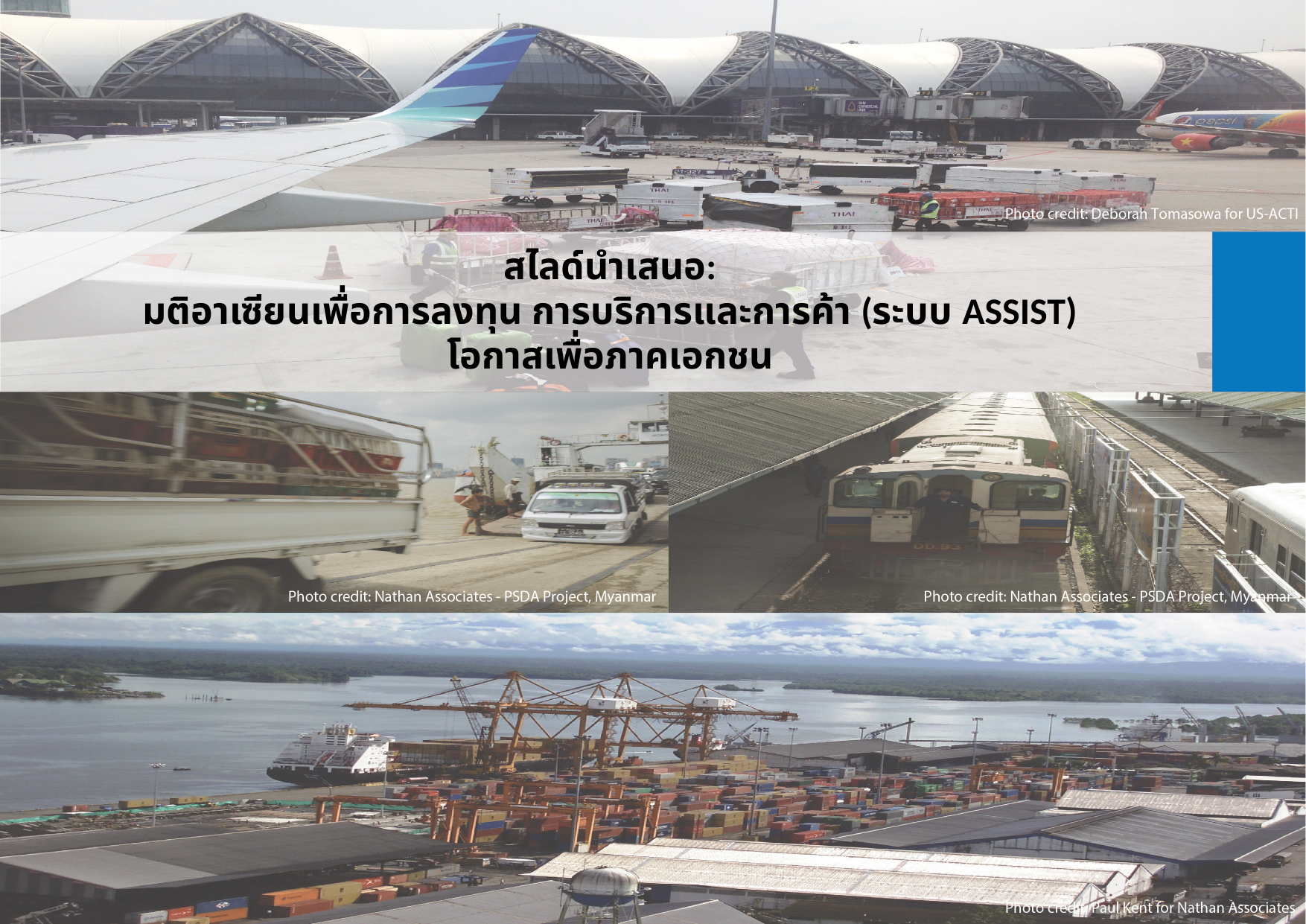

สไลด์นำเสนอ:
มติอาเซียนเพื่อการลงทุน การบริการและการค้า (ระบบ ASSIST)
โอกาสเพื่อภาคเอกชน